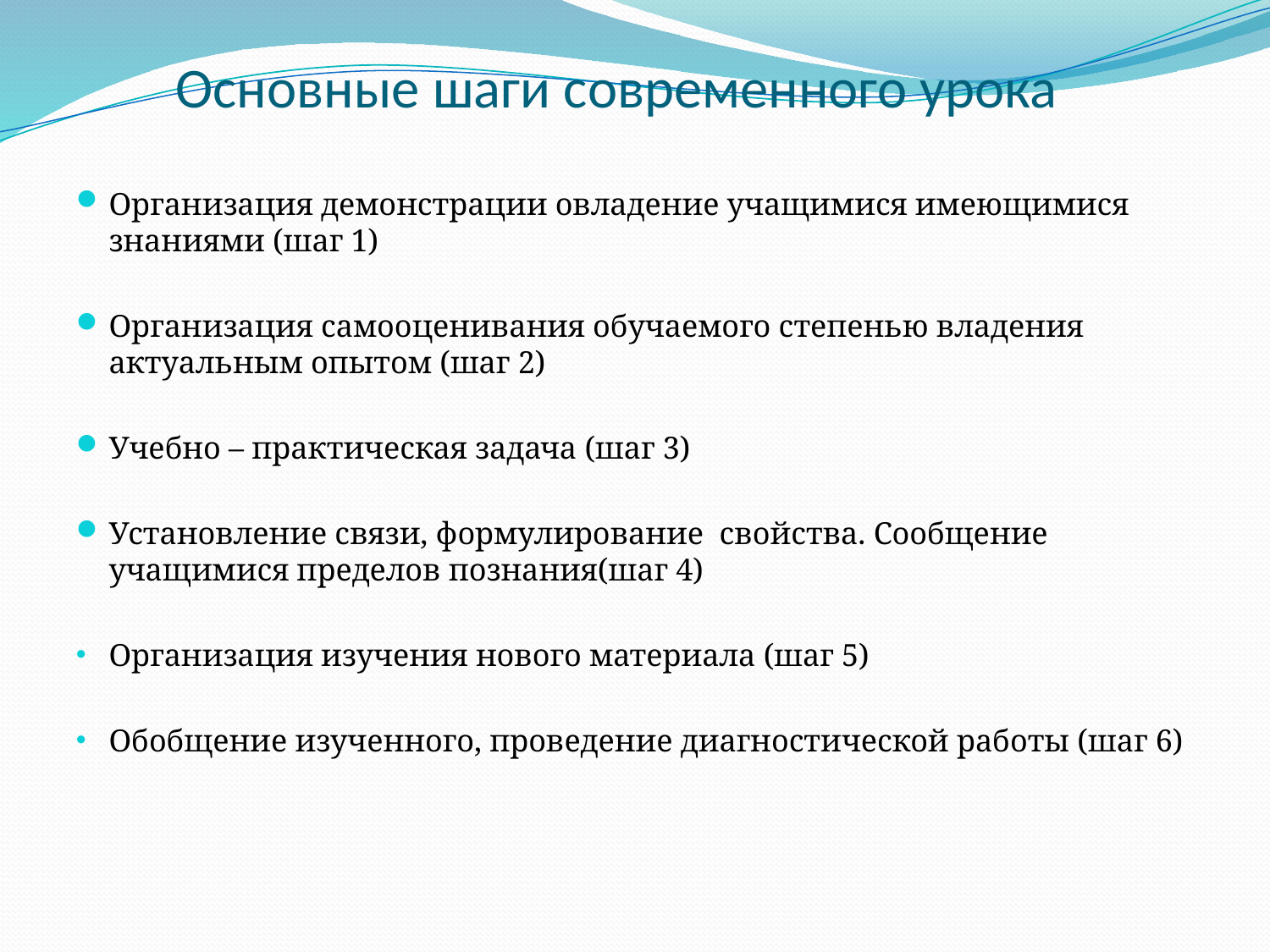

# Основные шаги современного урока
Организация демонстрации овладение учащимися имеющимися знаниями (шаг 1)

Организация самооценивания обучаемого степенью владения актуальным опытом (шаг 2)

Учебно – практическая задача (шаг 3)

Установление связи, формулирование  свойства. Сообщение учащимися пределов познания(шаг 4)

Организация изучения нового материала (шаг 5)

Обобщение изученного, проведение диагностической работы (шаг 6)